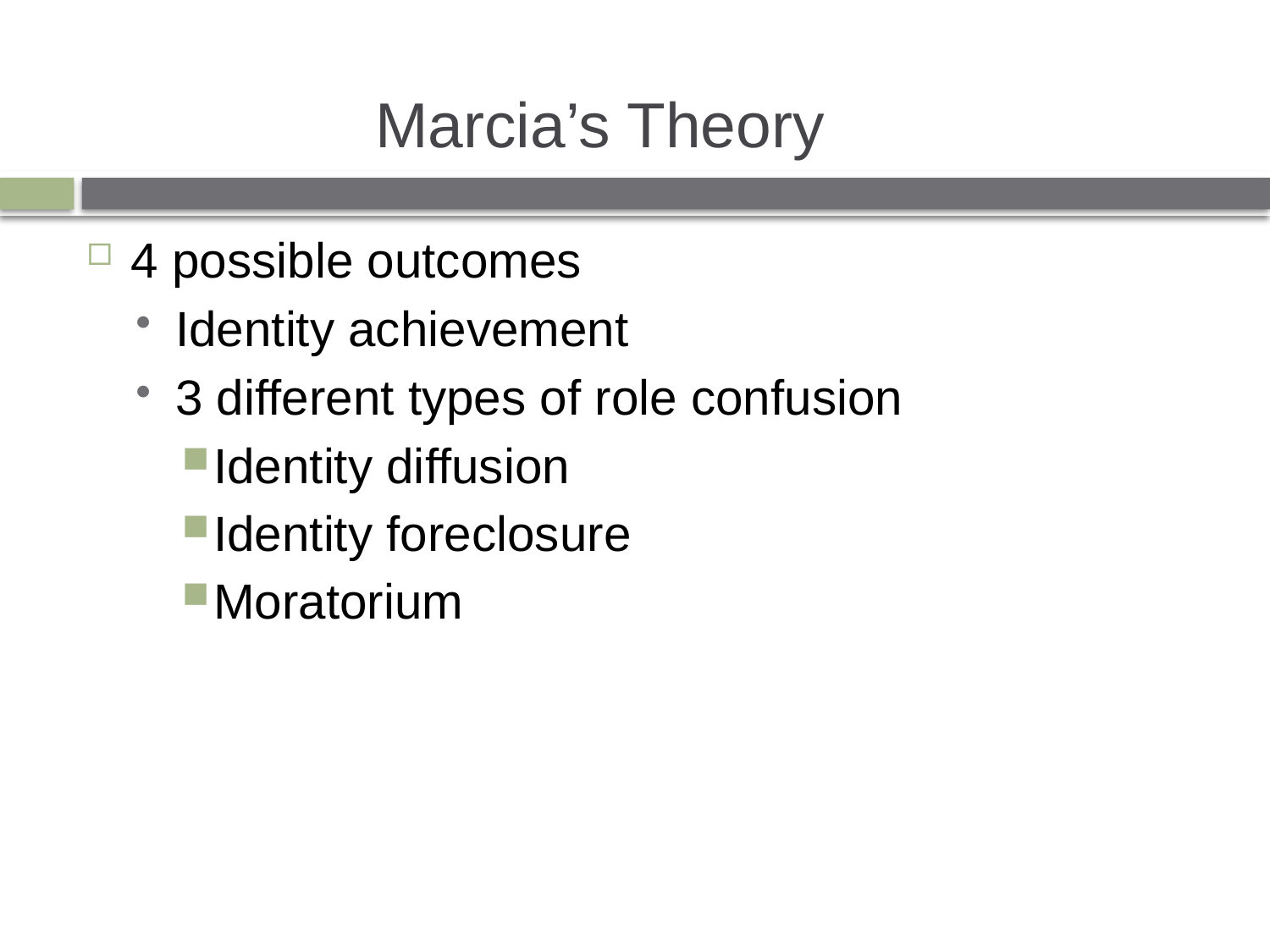

# Marcia’s Theory
4 possible outcomes
Identity achievement
3 different types of role confusion
Identity diffusion
Identity foreclosure
Moratorium